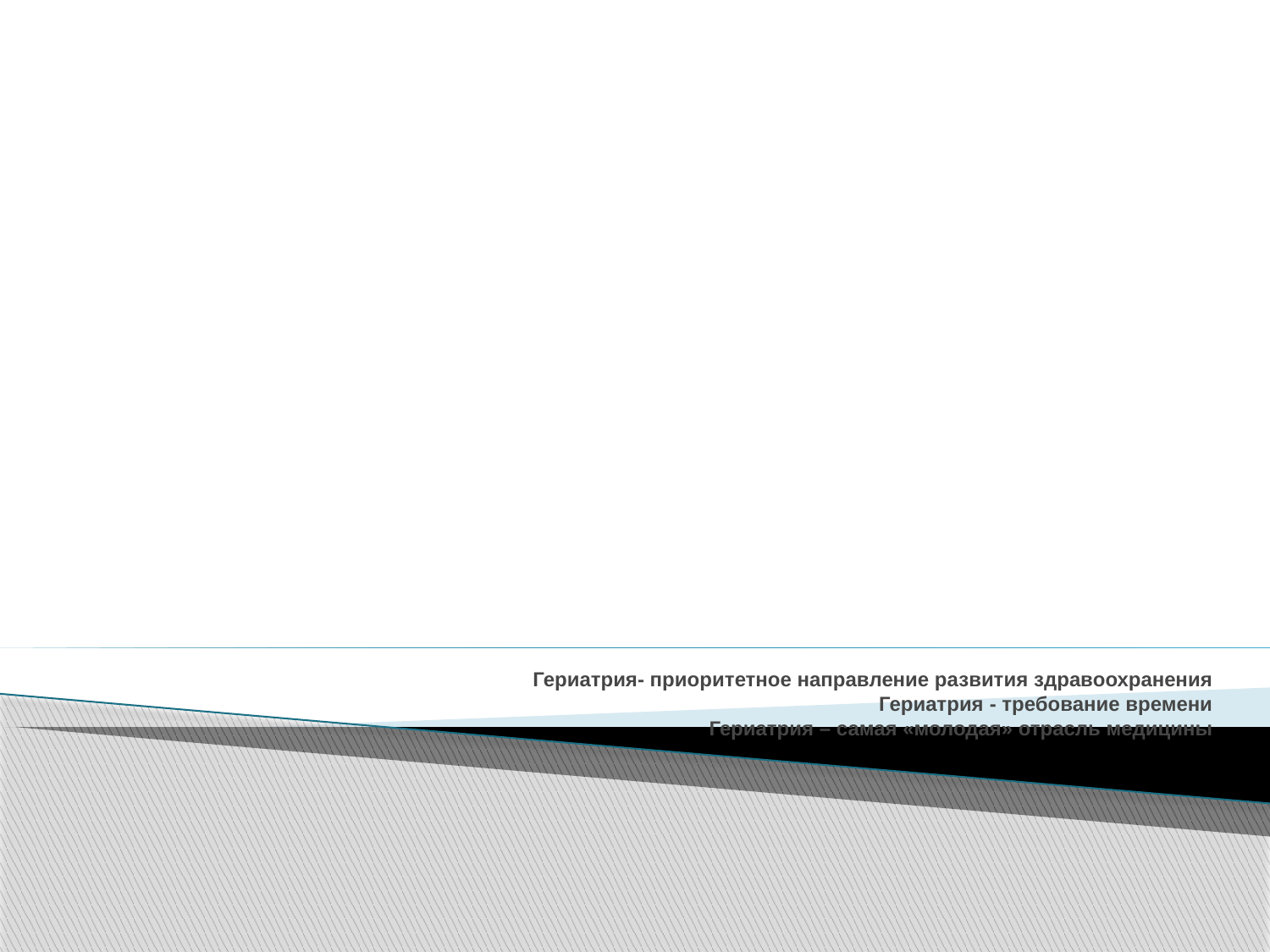

# Гериатрия- приоритетное направление развития здравоохранения Гериатрия - требование времени Гериатрия – самая «молодая» отрасль медицины